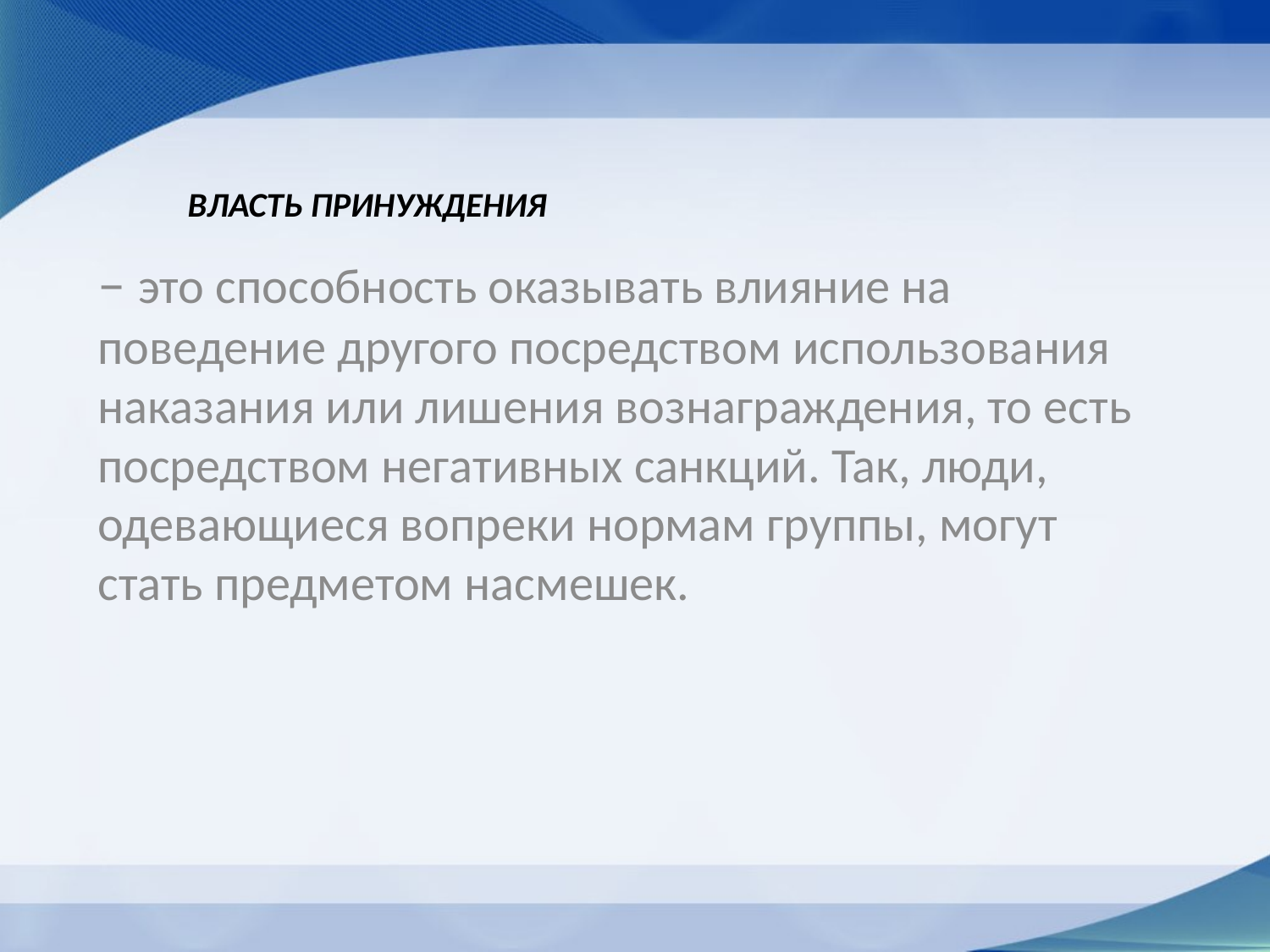

# Власть принуждения
– это способность оказывать влияние на поведение другого посредством использования наказания или лишения вознаграждения, то есть посредством негативных санкций. Так, люди, одевающиеся вопреки нормам группы, могут стать предметом насмешек.